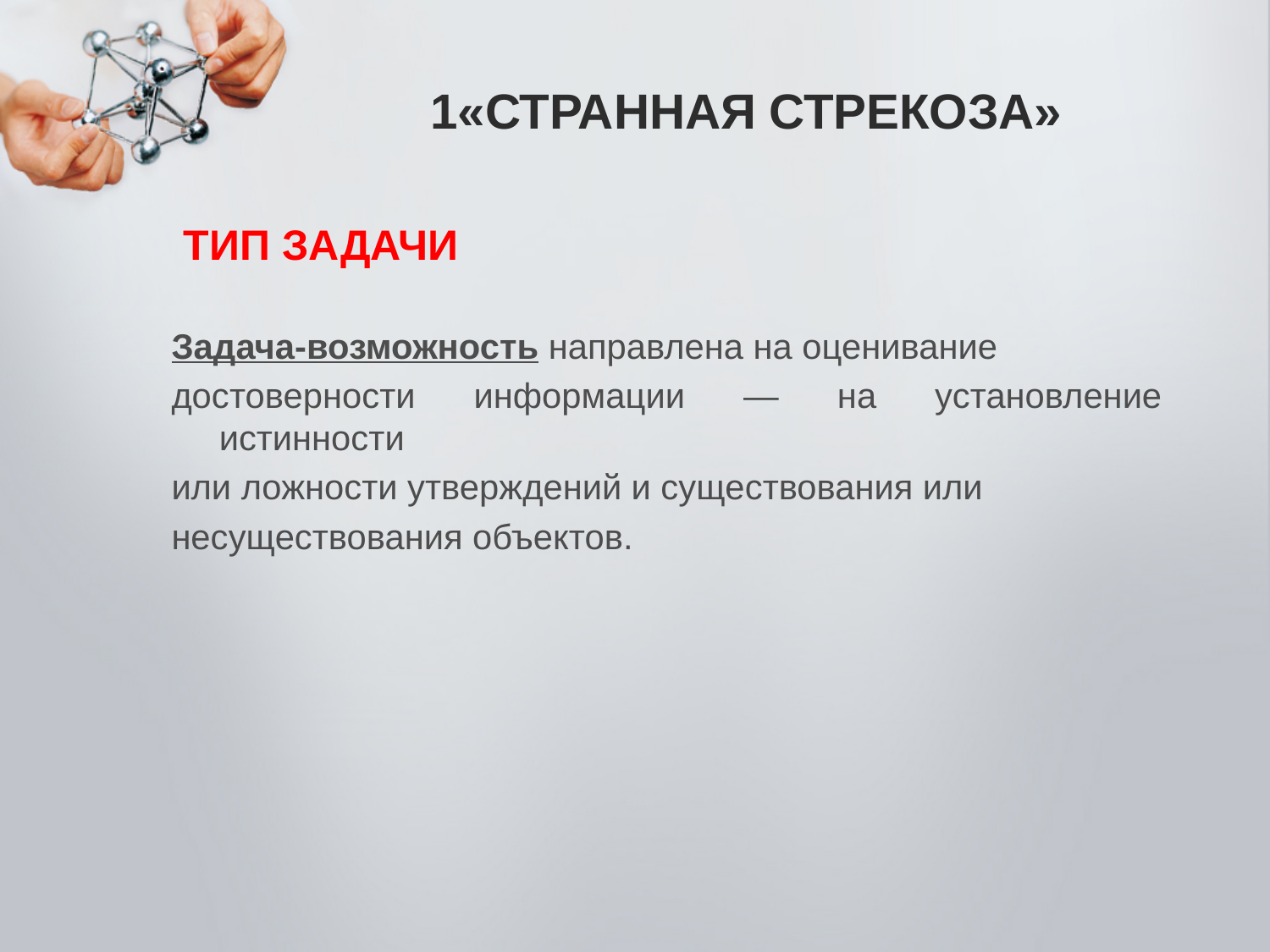

# 1«СТРАННАЯ СТРЕКОЗА»
ТИП ЗАДАЧИ
Задача-возможность направлена на оценивание
достоверности информации — на установление истинности
или ложности утверждений и существования или
несуществования объектов.